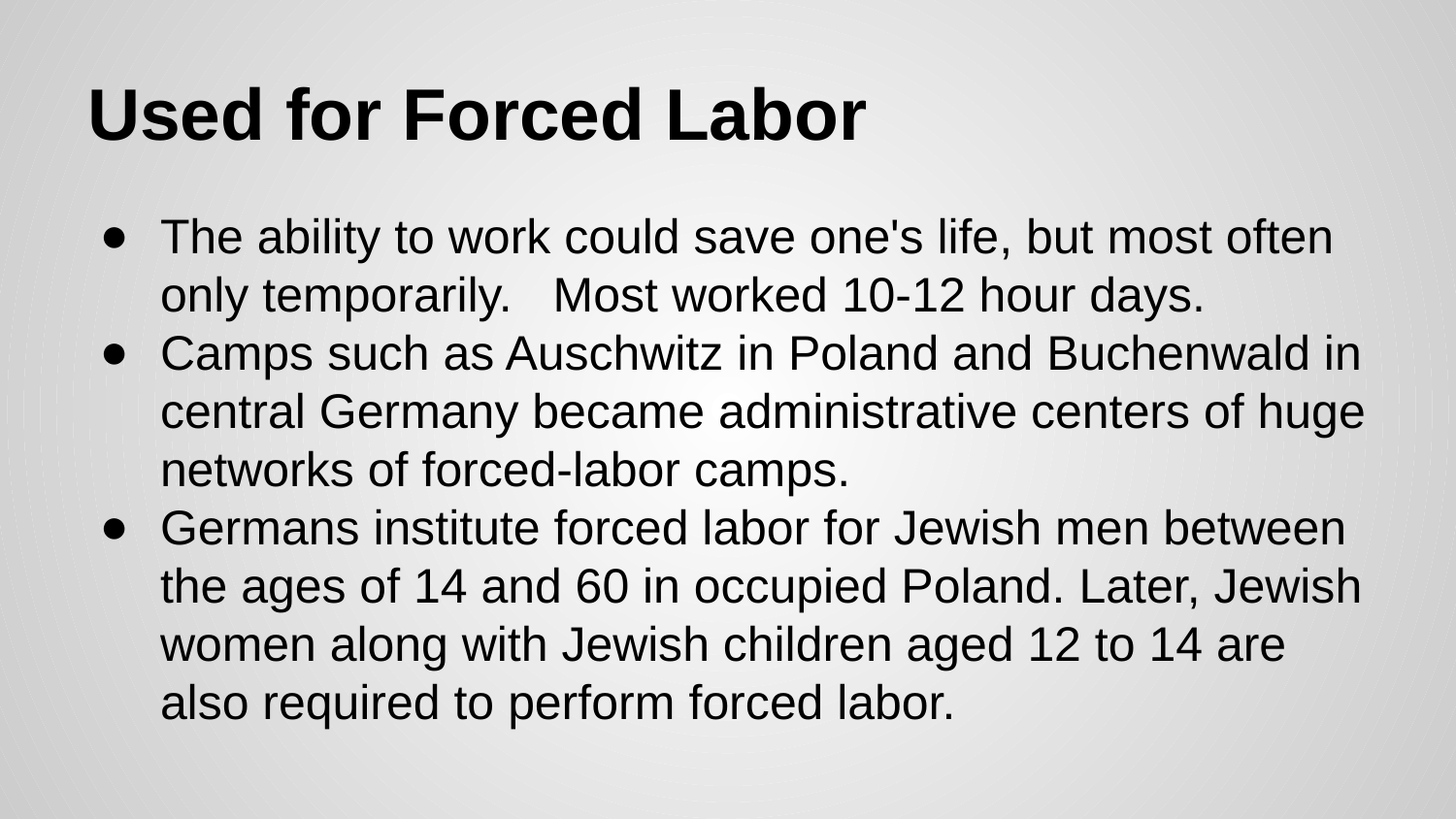

# Used for Forced Labor
The ability to work could save one's life, but most often only temporarily.   Most worked 10-12 hour days.
Camps such as Auschwitz in Poland and Buchenwald in central Germany became administrative centers of huge networks of forced-labor camps.
Germans institute forced labor for Jewish men between the ages of 14 and 60 in occupied Poland. Later, Jewish women along with Jewish children aged 12 to 14 are also required to perform forced labor.